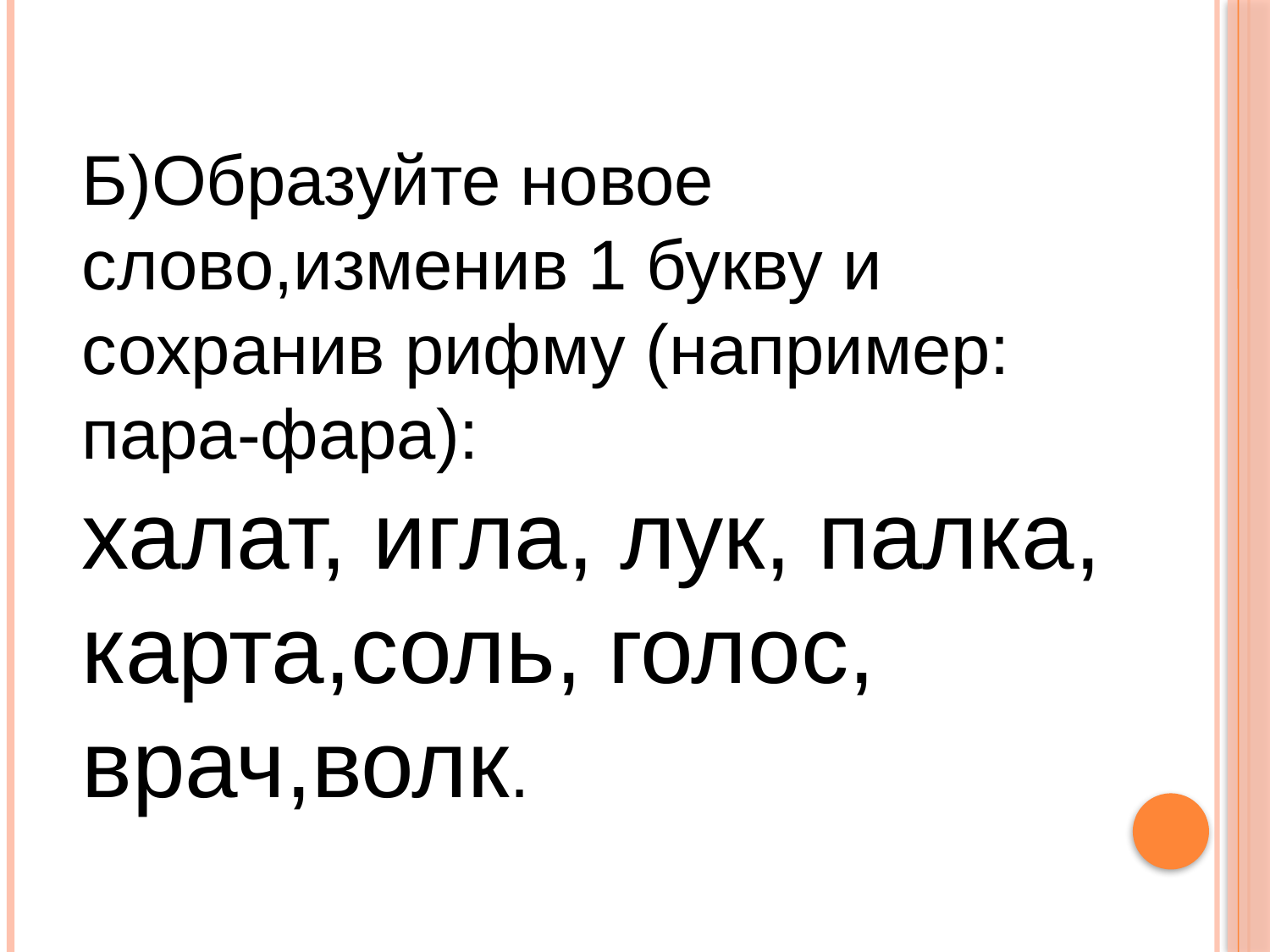

#
Б)Образуйте новое слово,изменив 1 букву и сохранив рифму (например: пара-фара):
халат, игла, лук, палка, карта,соль, голос, врач,волк.